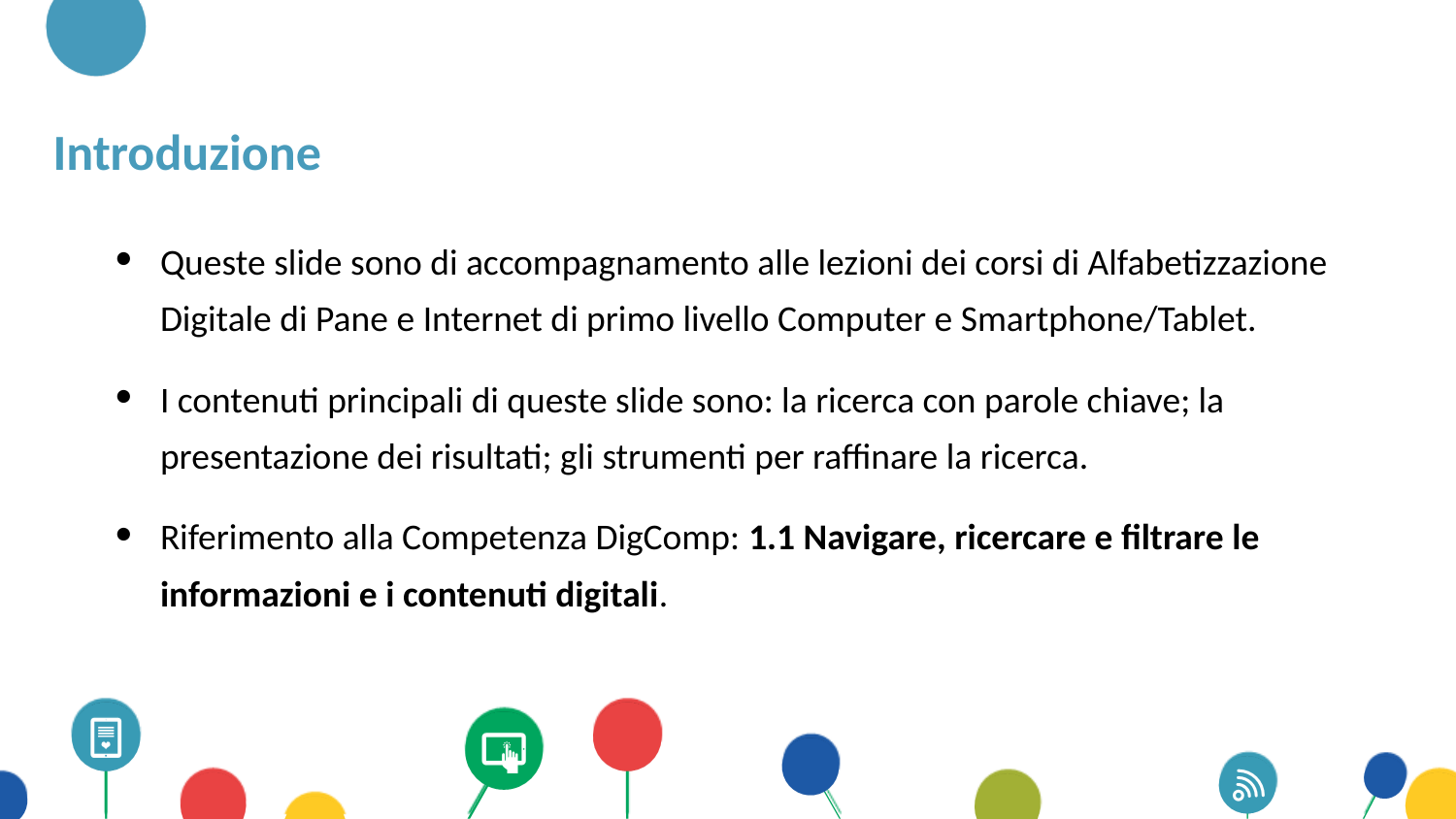

Introduzione
Queste slide sono di accompagnamento alle lezioni dei corsi di Alfabetizzazione Digitale di Pane e Internet di primo livello Computer e Smartphone/Tablet.
I contenuti principali di queste slide sono: la ricerca con parole chiave; la presentazione dei risultati; gli strumenti per raffinare la ricerca.
Riferimento alla Competenza DigComp: 1.1 Navigare, ricercare e filtrare le informazioni e i contenuti digitali.